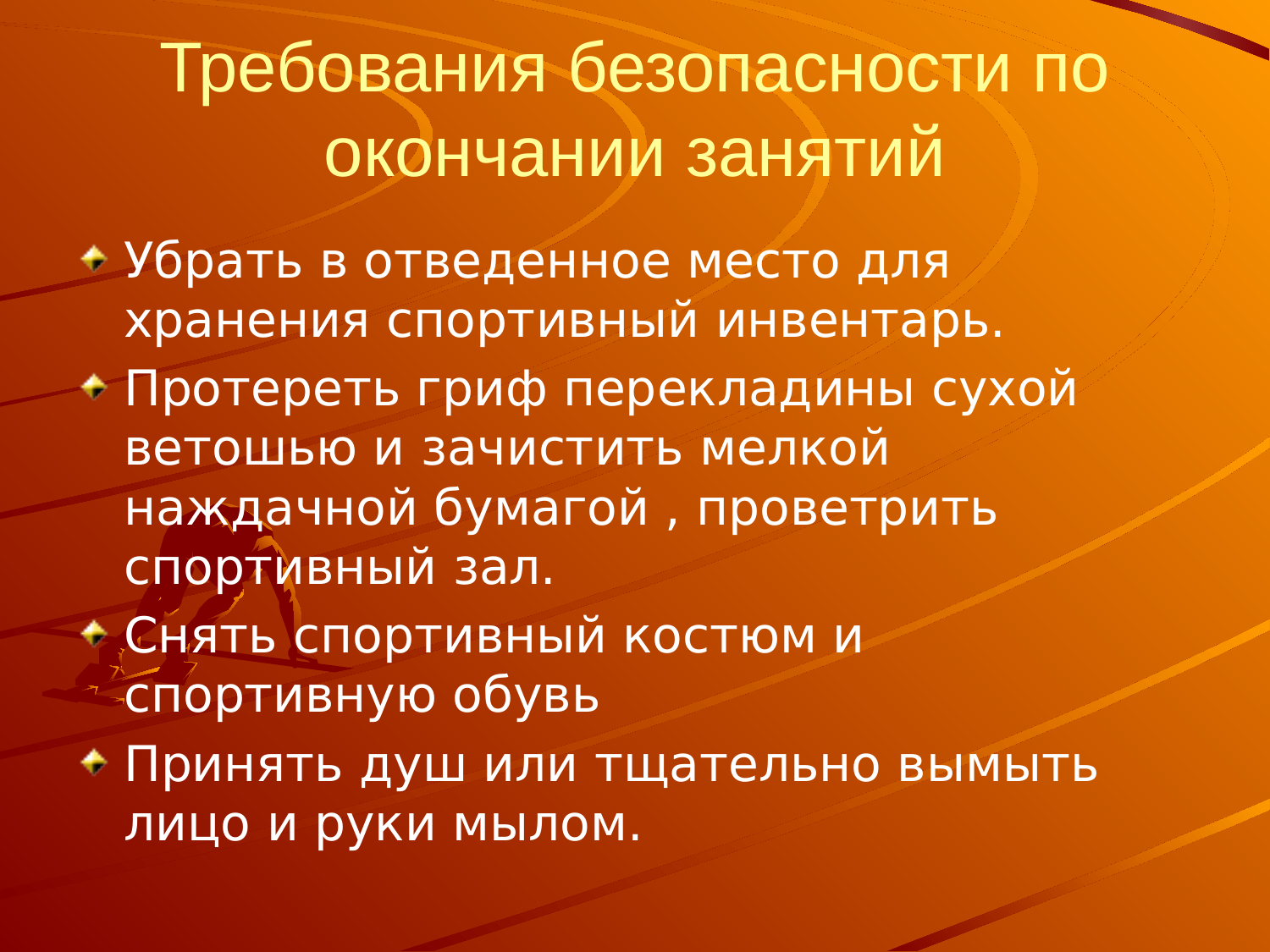

# Требования безопасности по окончании занятий
Убрать в отведенное место для хранения спортивный инвентарь.
Протереть гриф перекладины сухой ветошью и зачистить мелкой наждачной бумагой , проветрить спортивный зал.
Снять спортивный костюм и спортивную обувь
Принять душ или тщательно вымыть лицо и руки мылом.